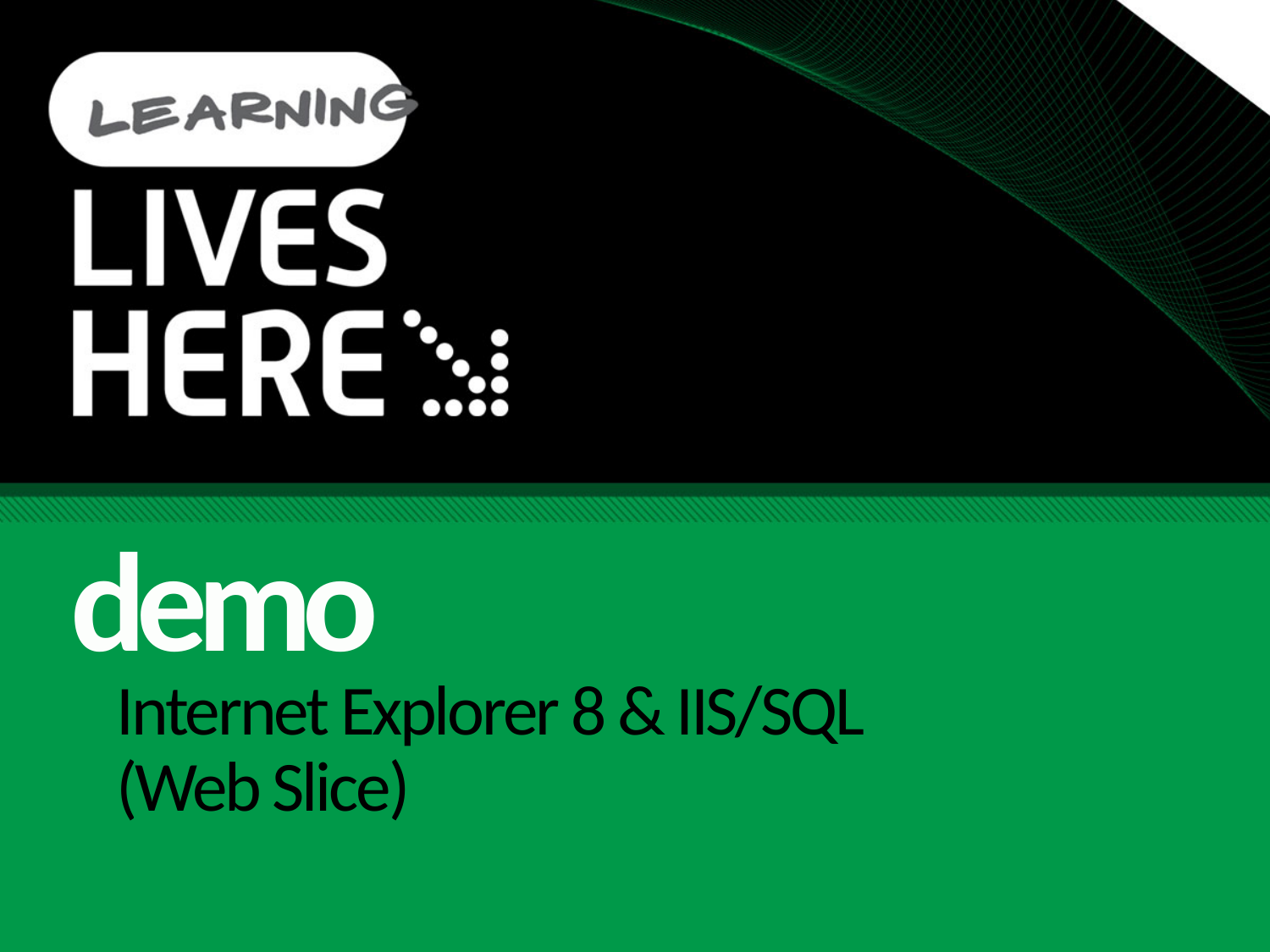

demo
# Internet Explorer 8 & IIS/SQL (Web Slice)